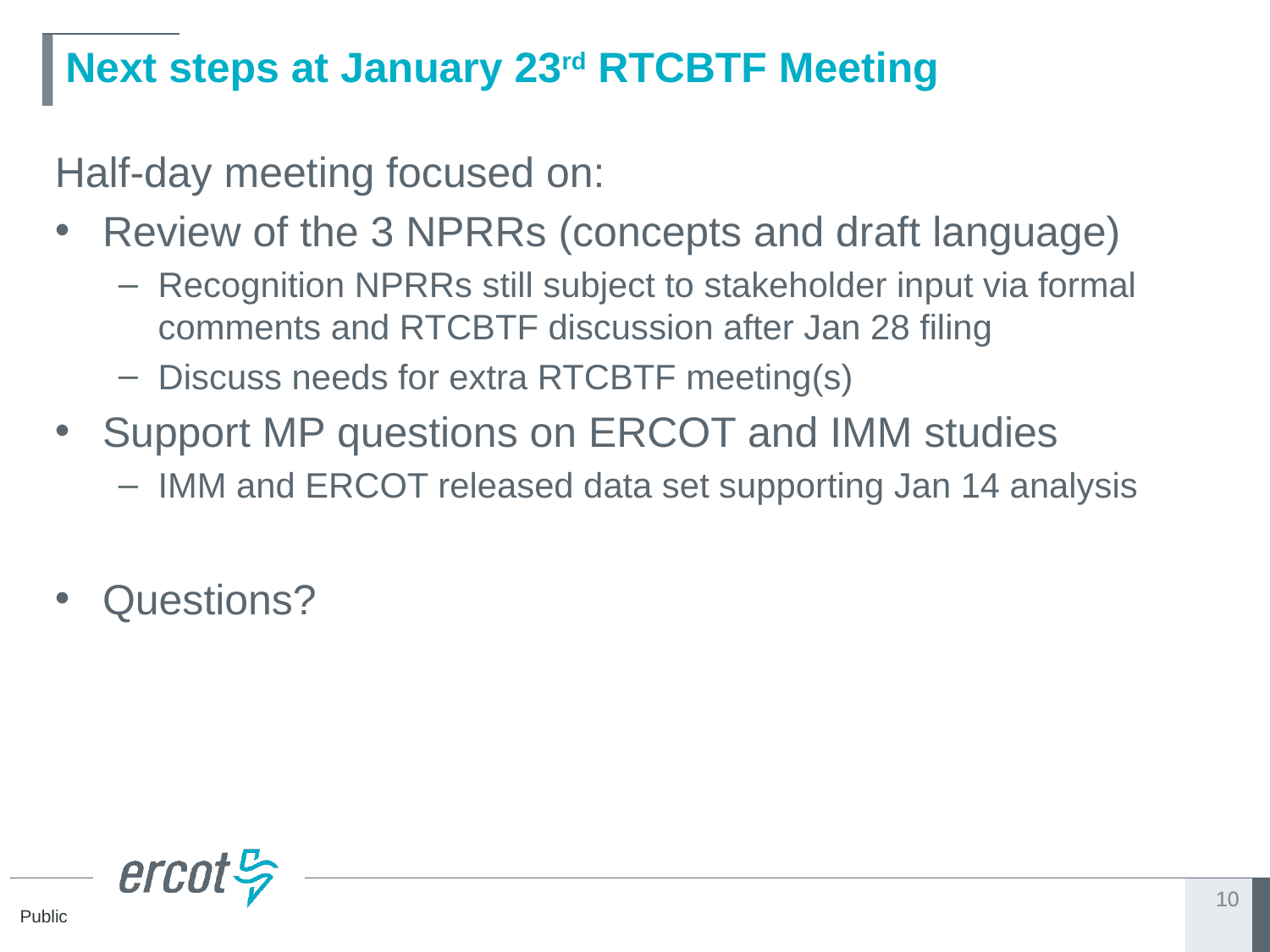

# Next steps at January 23rd RTCBTF Meeting
Half-day meeting focused on:
Review of the 3 NPRRs (concepts and draft language)
Recognition NPRRs still subject to stakeholder input via formal comments and RTCBTF discussion after Jan 28 filing
Discuss needs for extra RTCBTF meeting(s)
Support MP questions on ERCOT and IMM studies
IMM and ERCOT released data set supporting Jan 14 analysis

Questions?
10